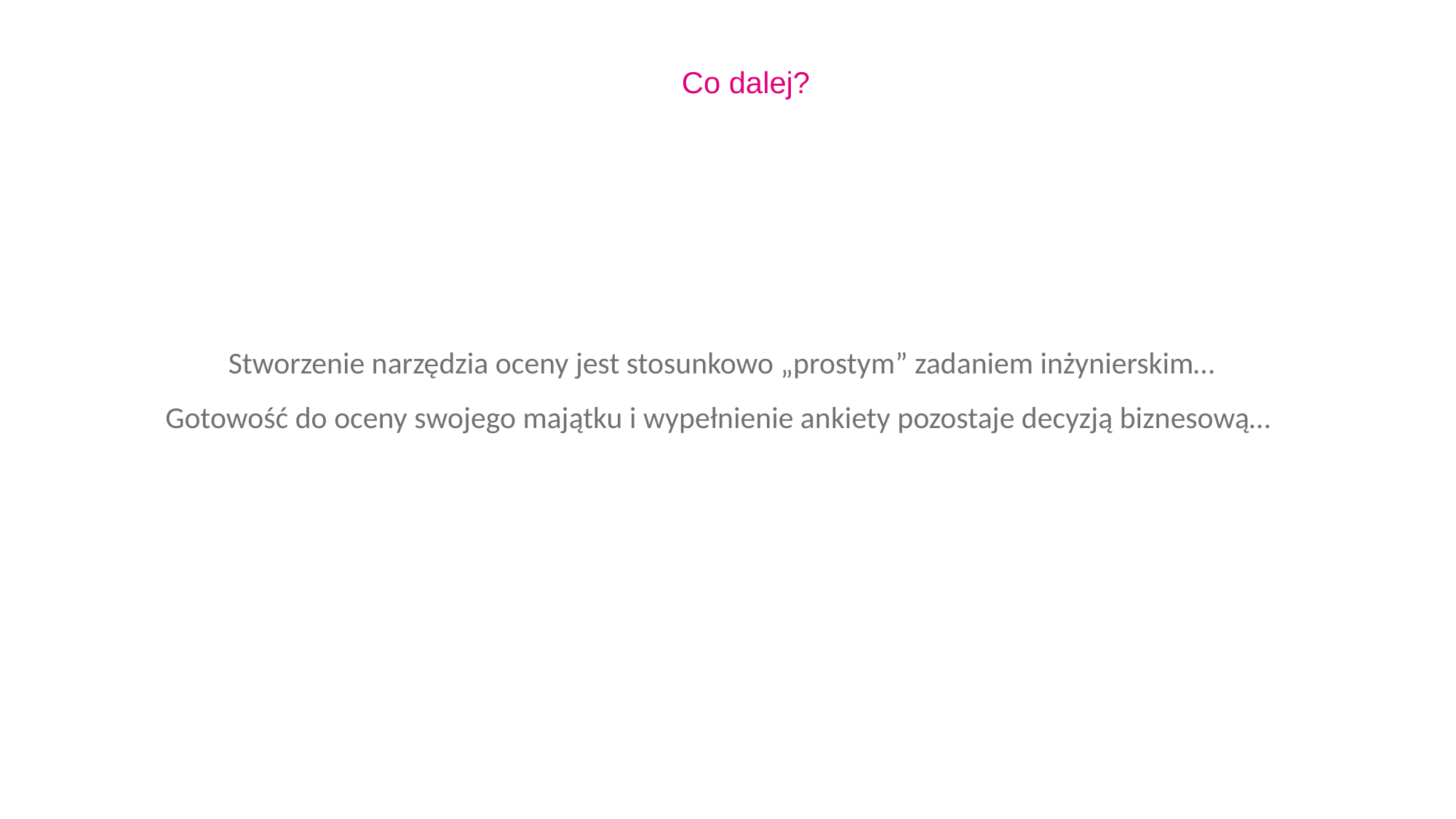

Co dalej?

Stworzenie narzędzia oceny jest stosunkowo „prostym” zadaniem inżynierskim…
Gotowość do oceny swojego majątku i wypełnienie ankiety pozostaje decyzją biznesową…